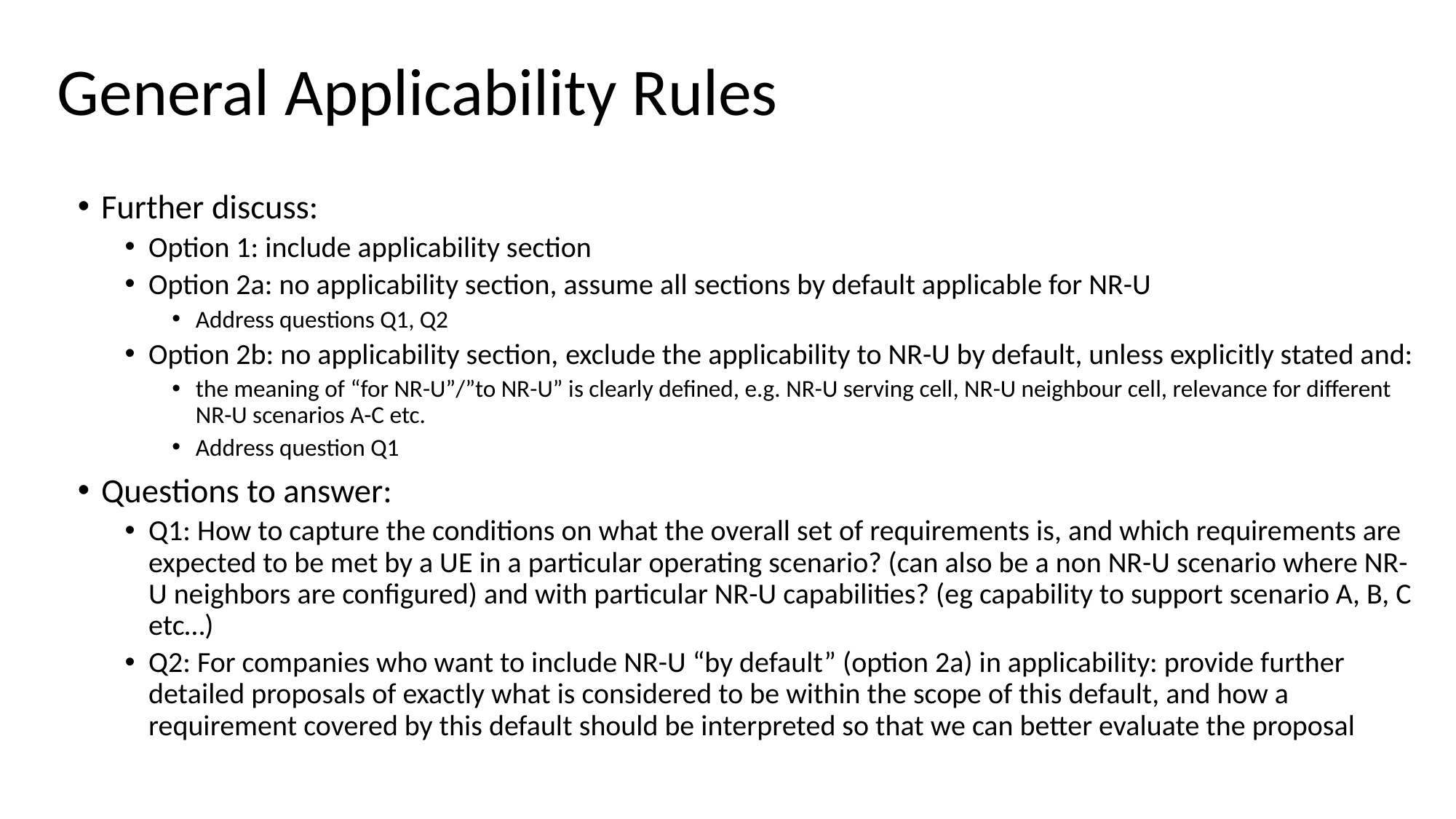

# General Applicability Rules

Further discuss:
Option 1: include applicability section
Option 2a: no applicability section, assume all sections by default applicable for NR-U
Address questions Q1, Q2
Option 2b: no applicability section, exclude the applicability to NR-U by default, unless explicitly stated and:
the meaning of “for NR-U”/”to NR-U” is clearly defined, e.g. NR-U serving cell, NR-U neighbour cell, relevance for different NR-U scenarios A-C etc.
Address question Q1
Questions to answer:
Q1: How to capture the conditions on what the overall set of requirements is, and which requirements are expected to be met by a UE in a particular operating scenario? (can also be a non NR-U scenario where NR-U neighbors are configured) and with particular NR-U capabilities? (eg capability to support scenario A, B, C etc…)
Q2: For companies who want to include NR-U “by default” (option 2a) in applicability: provide further detailed proposals of exactly what is considered to be within the scope of this default, and how a requirement covered by this default should be interpreted so that we can better evaluate the proposal